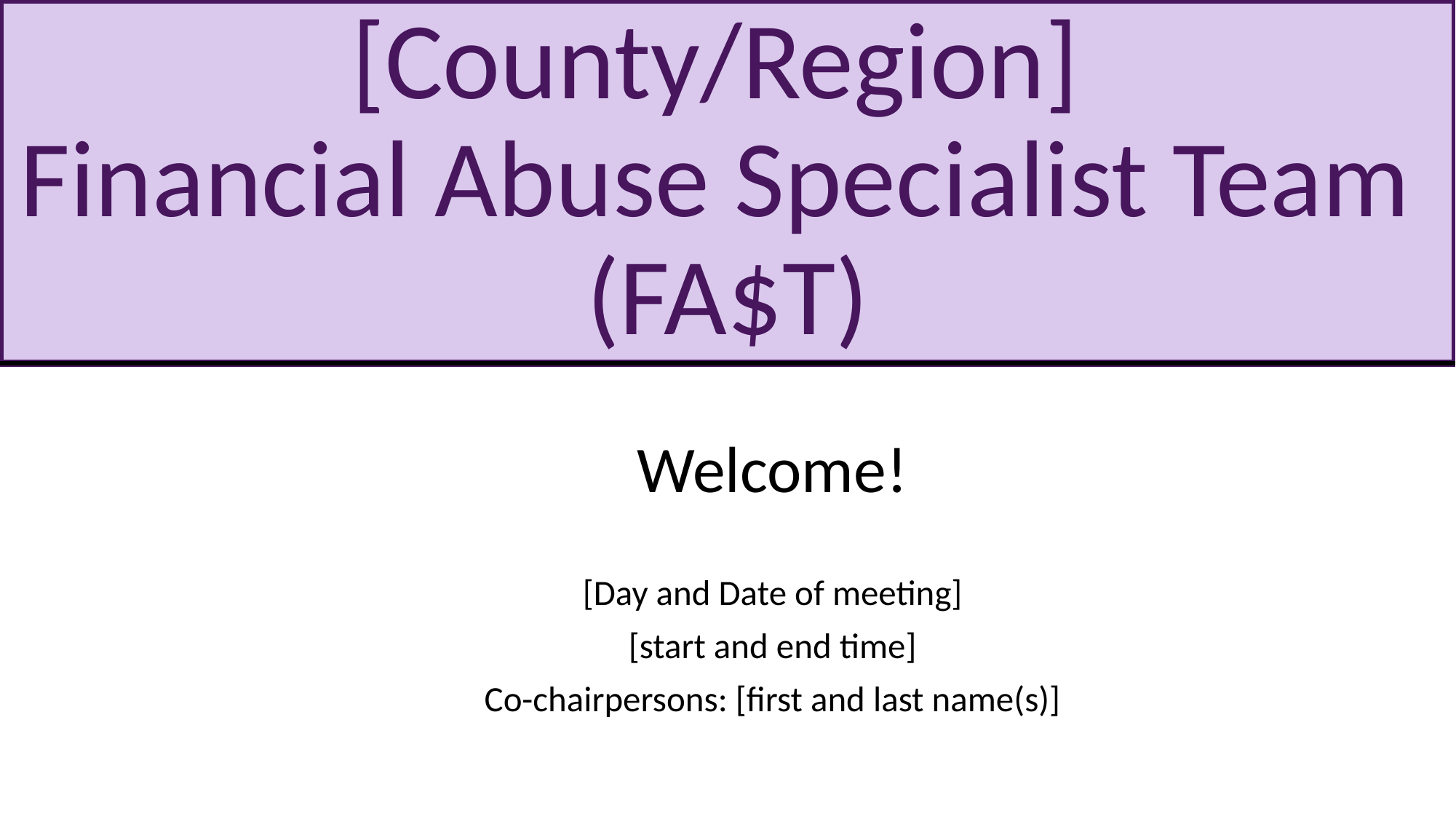

# [County/Region] Financial Abuse Specialist Team (FA$T)
Welcome!

[Day and Date of meeting]
[start and end time]
Co-chairpersons: [first and last name(s)]